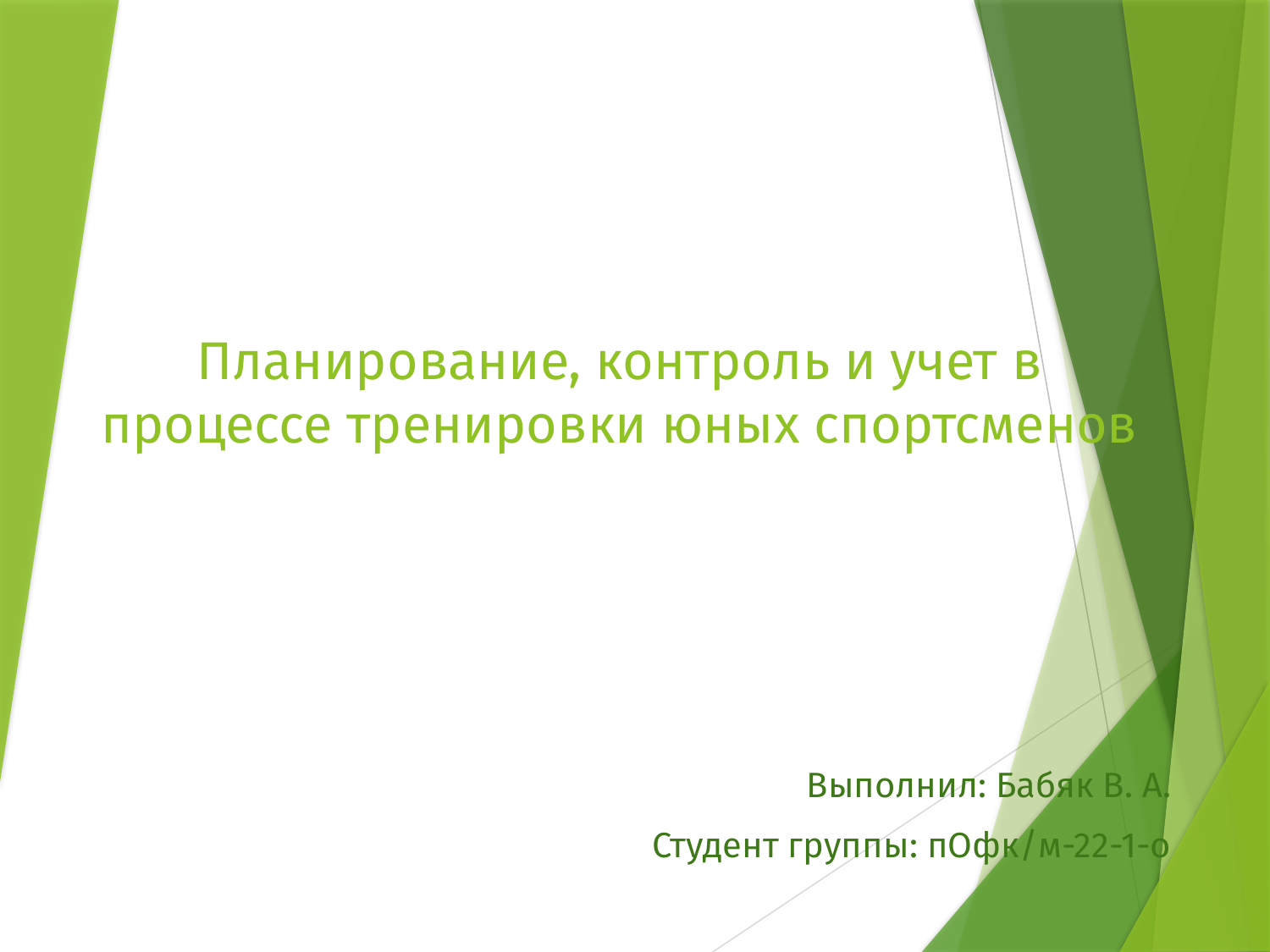

# Планирование, контроль и учет в процессе тренировки юных спортсменов
Выполнил: Бабяк В. А.
Студент группы: пОфк/м-22-1-о